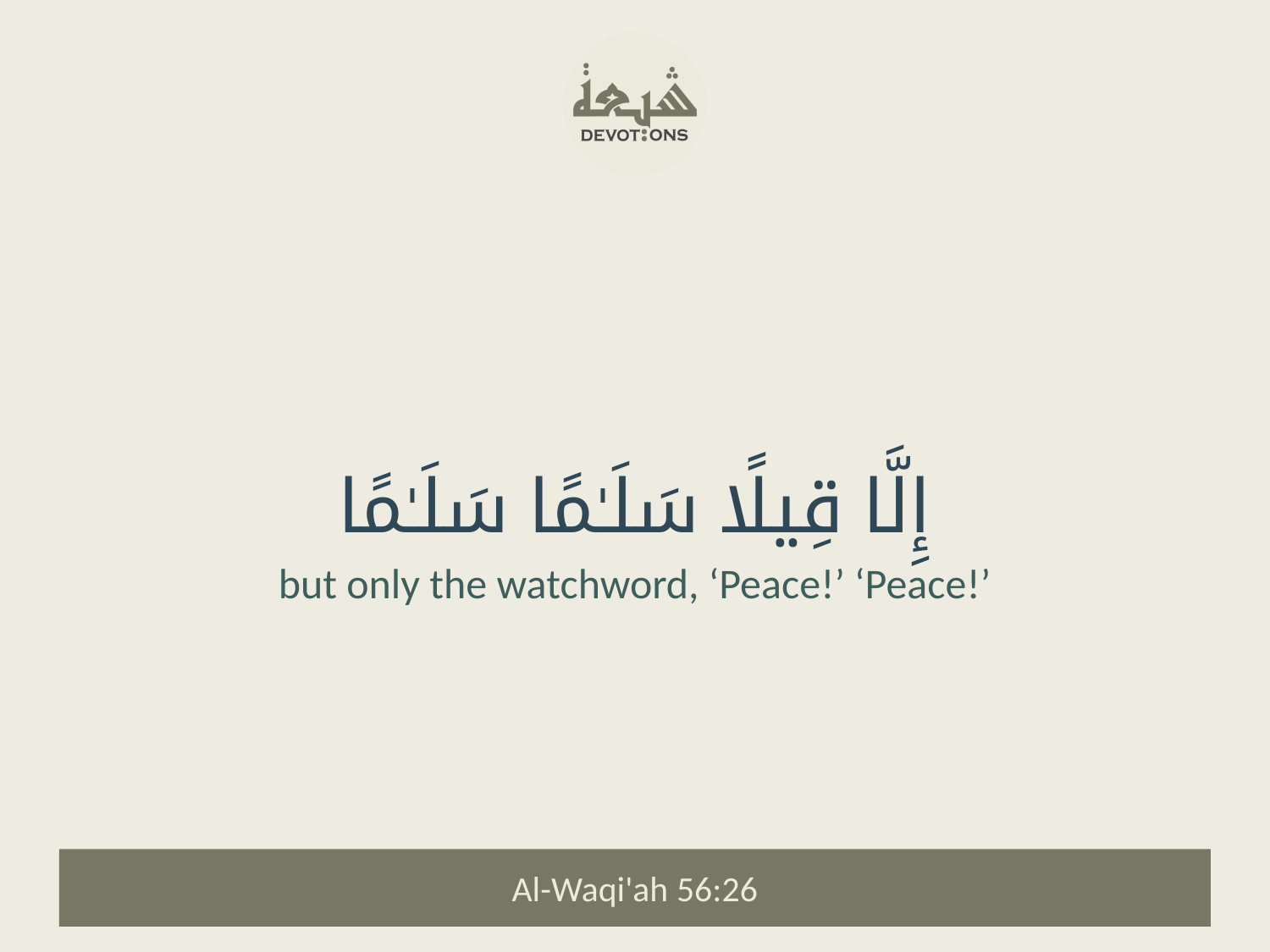

إِلَّا قِيلًا سَلَـٰمًا سَلَـٰمًا
but only the watchword, ‘Peace!’ ‘Peace!’
Al-Waqi'ah 56:26